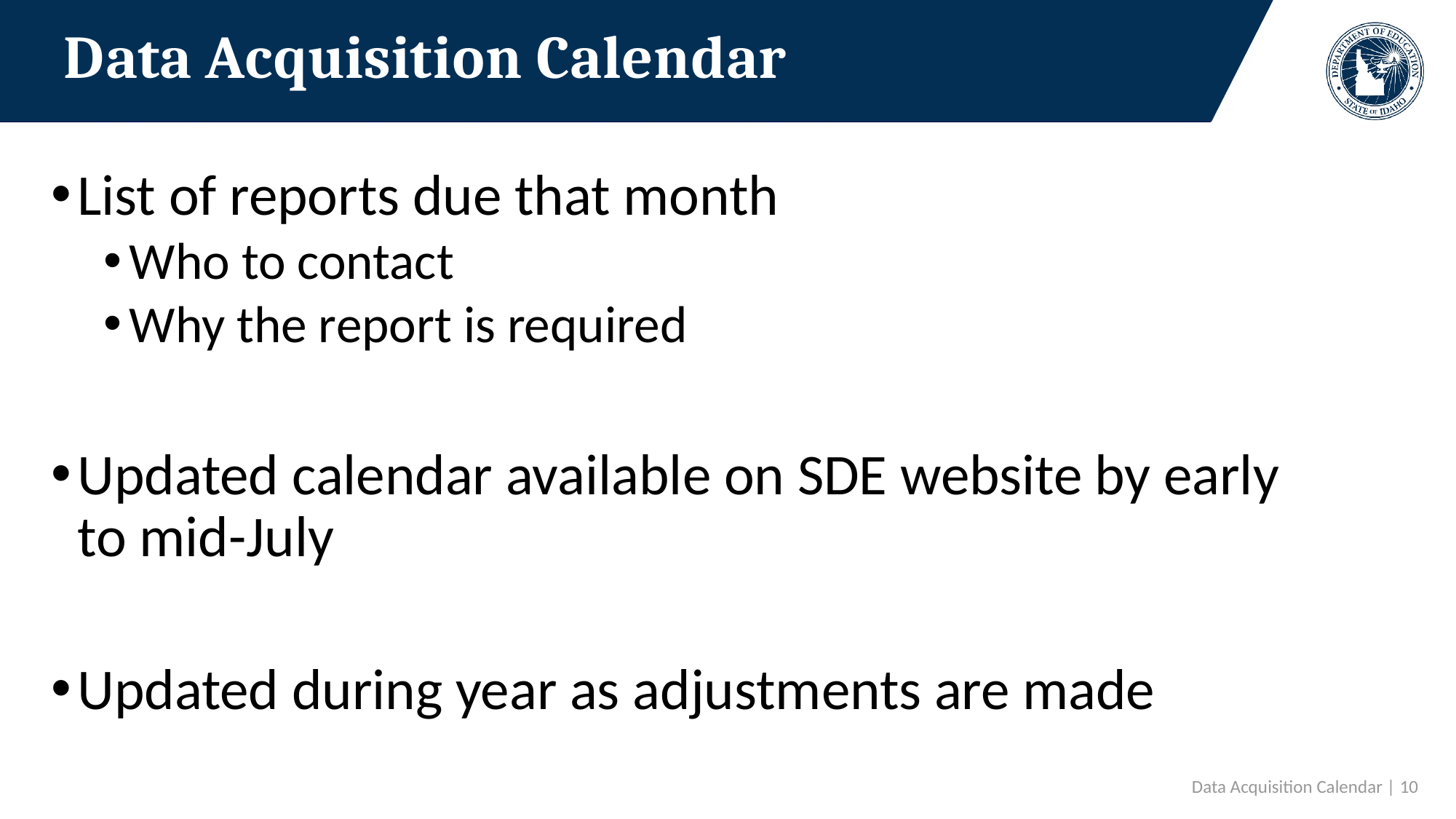

# Data Acquisition Calendar
List of reports due that month
Who to contact
Why the report is required

Updated calendar available on SDE website by early to mid-July

Updated during year as adjustments are made

 Data Acquisition Calendar | 10